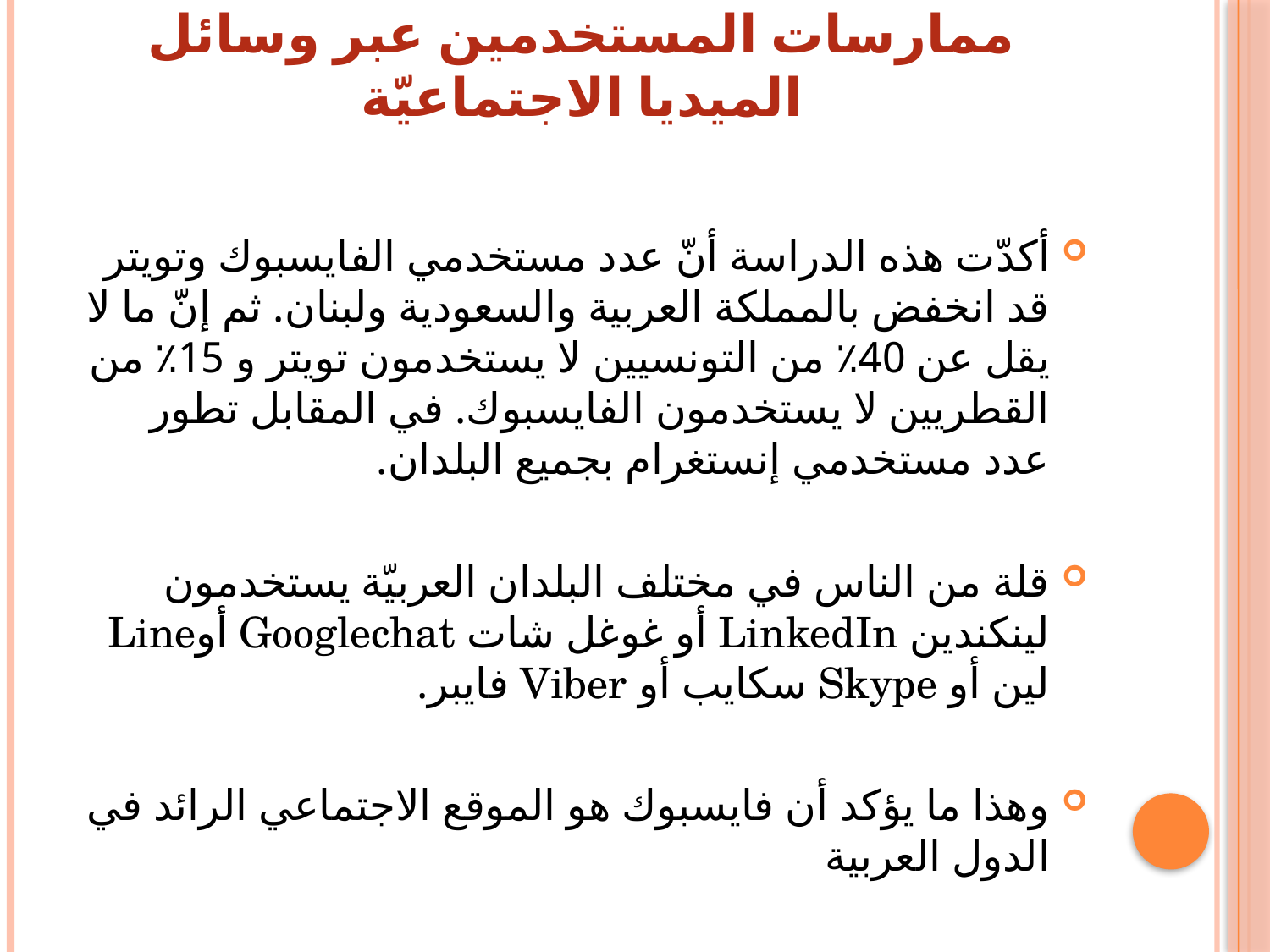

# ممارسات المستخدمين عبر وسائل الميديا الاجتماعيّة
أكدّت هذه الدراسة أنّ عدد مستخدمي الفايسبوك وتويتر قد انخفض بالمملكة العربية والسعودية ولبنان. ثم إنّ ما لا يقل عن 40٪ من التونسيين لا يستخدمون تويتر و 15٪ من القطريين لا يستخدمون الفايسبوك. في المقابل تطور عدد مستخدمي إنستغرام بجميع البلدان.

قلة من الناس في مختلف البلدان العربيّة يستخدمون لينكندين LinkedIn أو غوغل شات Googlechat أوLine لين أو Skype سكايب أو Viber فايبر.

وهذا ما يؤكد أن فايسبوك هو الموقع الاجتماعي الرائد في الدول العربية